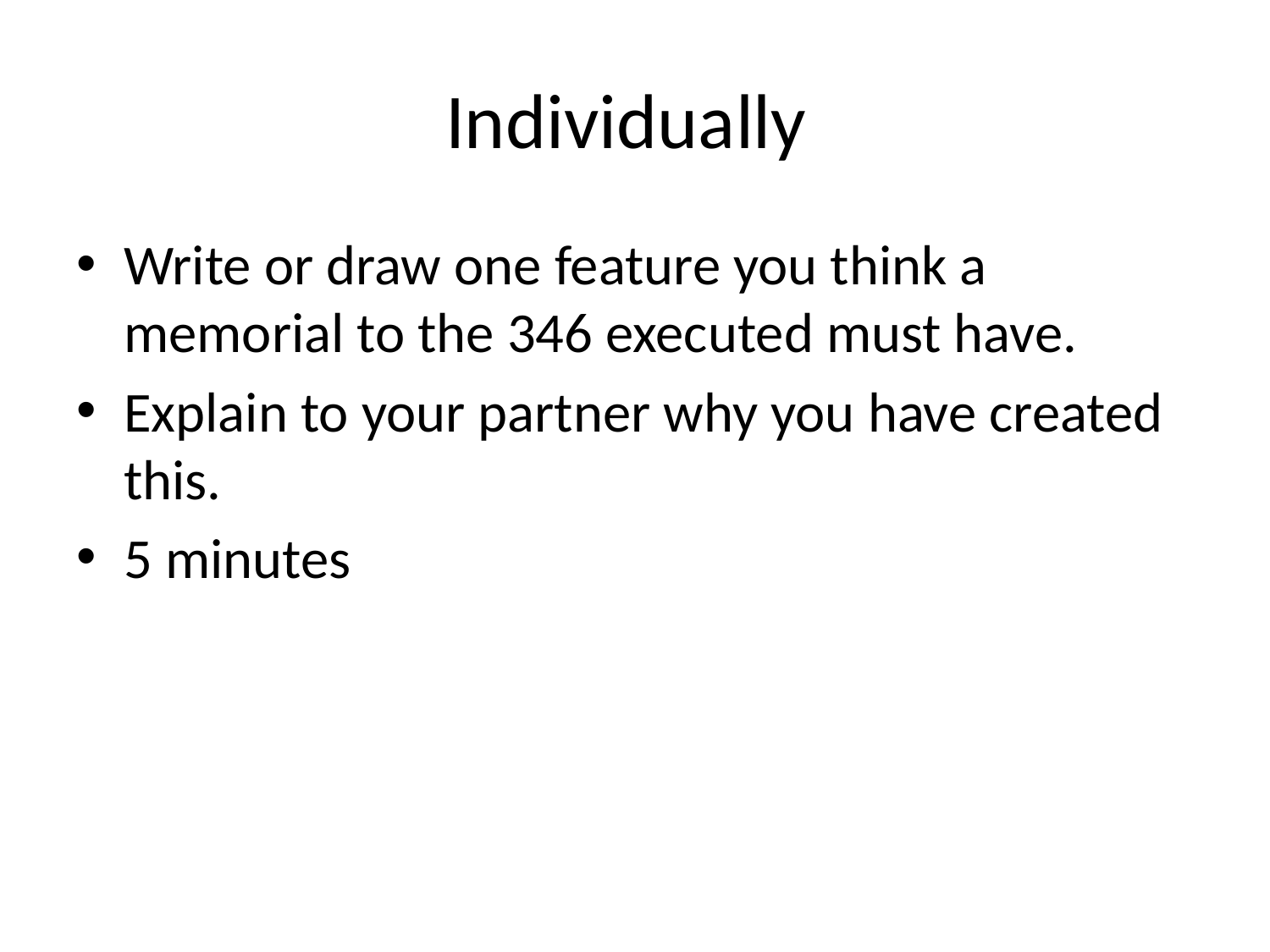

# Individually
Write or draw one feature you think a memorial to the 346 executed must have.
Explain to your partner why you have created this.
5 minutes